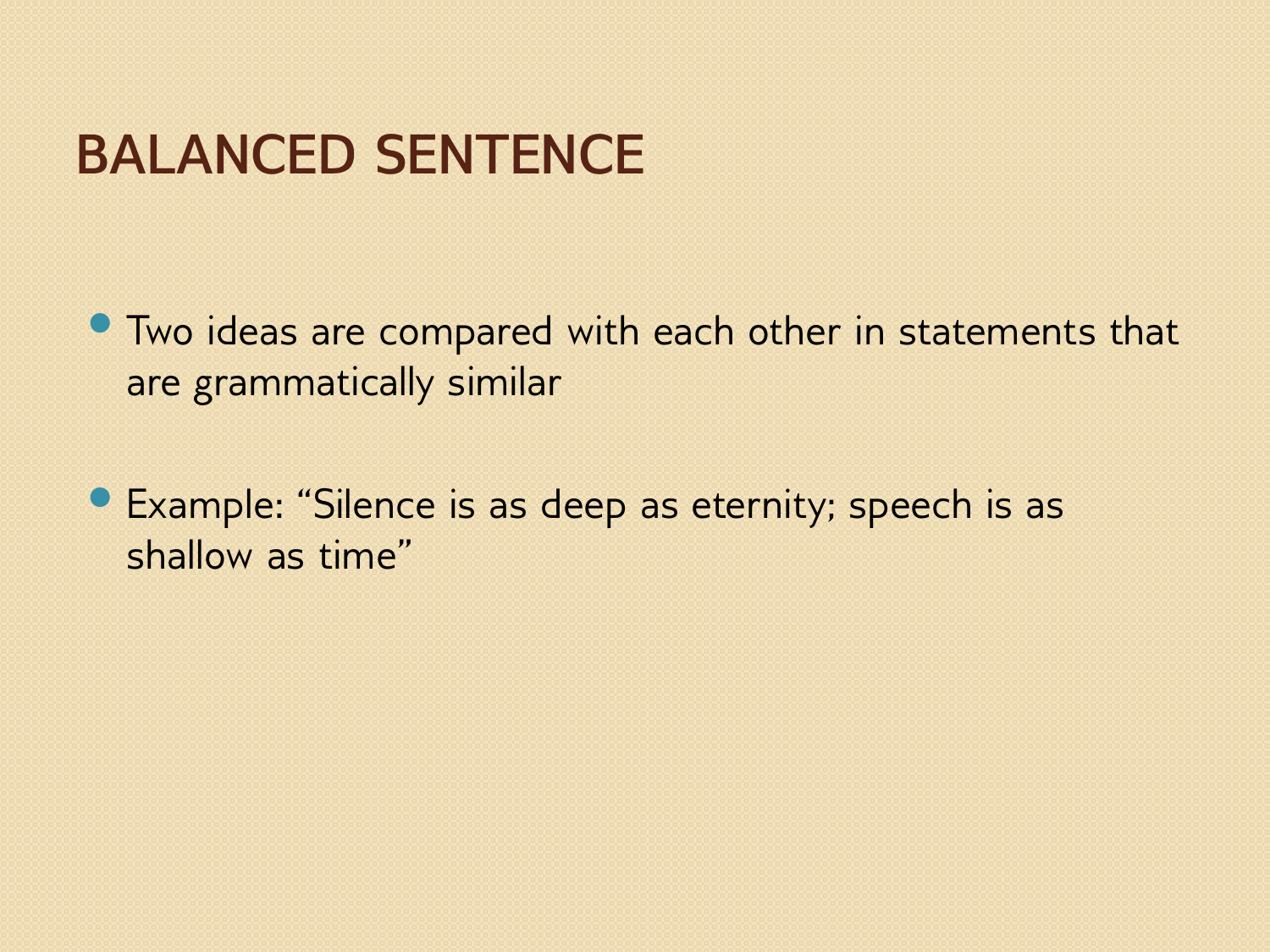

# Balanced sentence

Two ideas are compared with each other in statements that are grammatically similar

Example: “Silence is as deep as eternity; speech is as shallow as time”